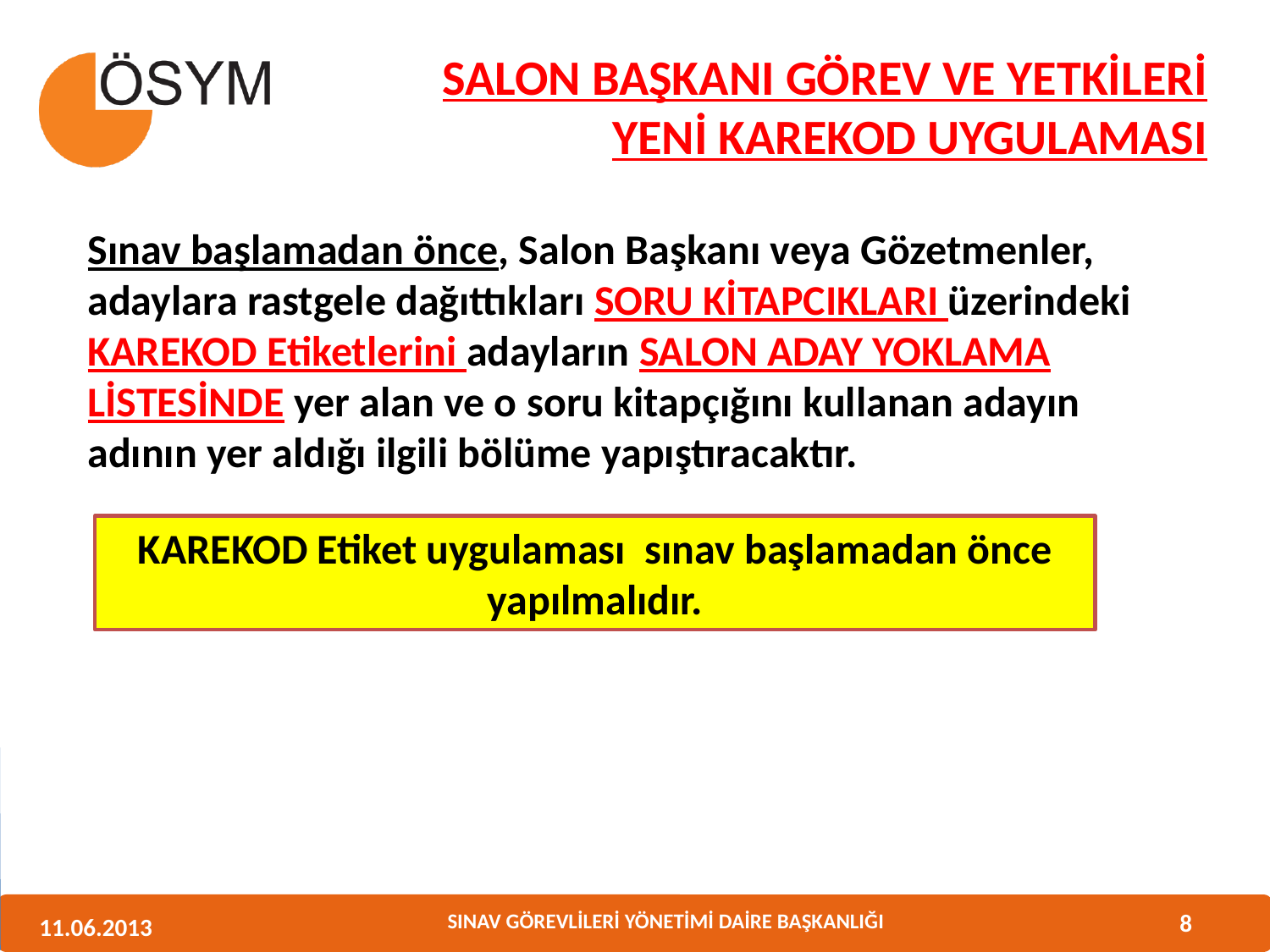

# SALON BAŞKANI GÖREV VE YETKİLERİ YENİ KAREKOD UYGULAMASI
Sınav başlamadan önce, Salon Başkanı veya Gözetmenler, adaylara rastgele dağıttıkları SORU KİTAPCIKLARI üzerindeki KAREKOD Etiketlerini adayların SALON ADAY YOKLAMA LİSTESİNDE yer alan ve o soru kitapçığını kullanan adayın adının yer aldığı ilgili bölüme yapıştıracaktır.
KAREKOD Etiket uygulaması  sınav başlamadan önce yapılmalıdır.
8
11.06.2013